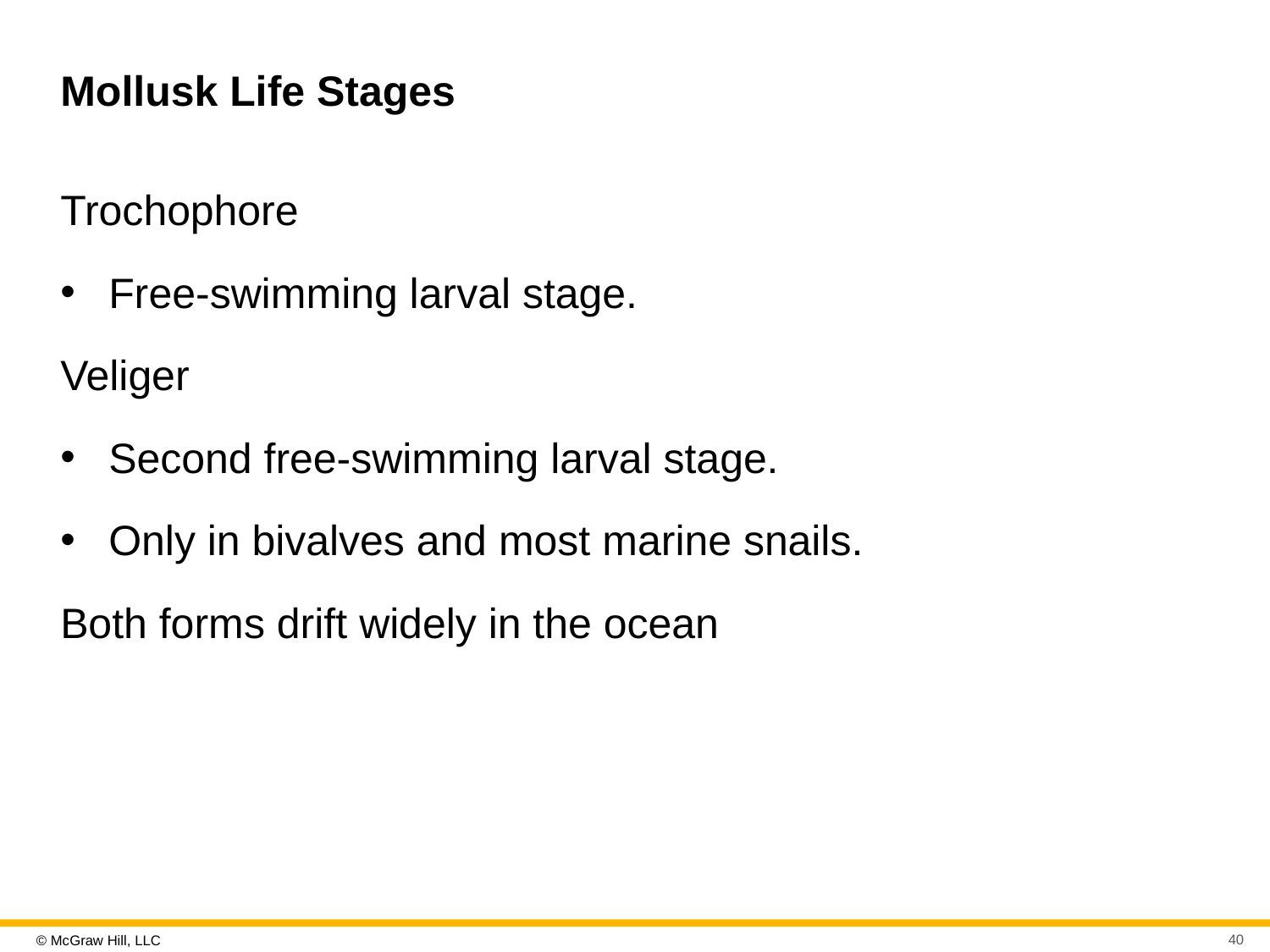

# Mollusk Life Stages
Trochophore
Free-swimming larval stage.
Veliger
Second free-swimming larval stage.
Only in bivalves and most marine snails.
Both forms drift widely in the ocean
40